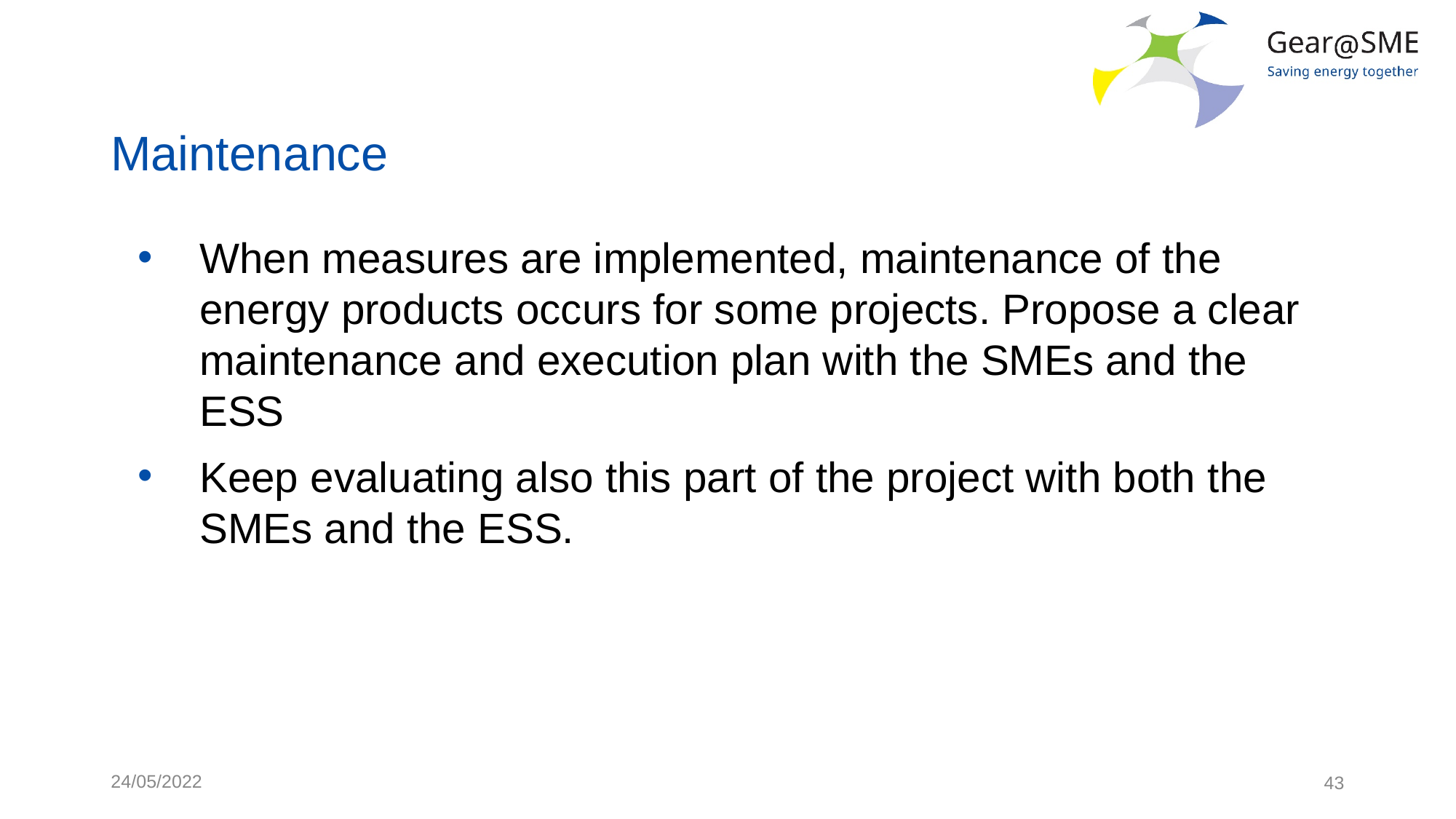

# Maintenance
When measures are implemented, maintenance of the energy products occurs for some projects. Propose a clear maintenance and execution plan with the SMEs and the ESS
Keep evaluating also this part of the project with both the SMEs and the ESS.

24/05/2022
43